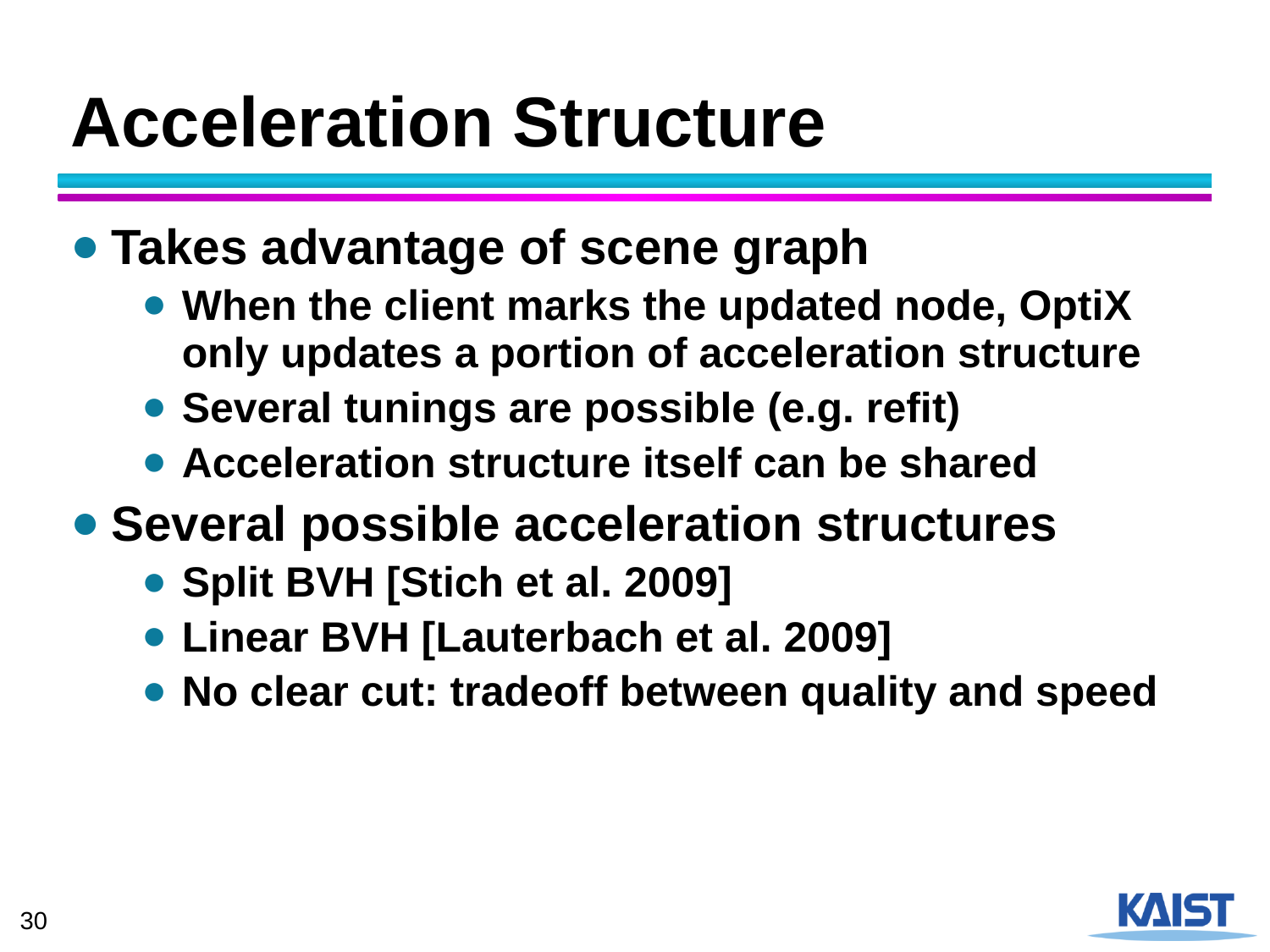

# Acceleration Structure
Takes advantage of scene graph
When the client marks the updated node, OptiX only updates a portion of acceleration structure
Several tunings are possible (e.g. refit)
Acceleration structure itself can be shared
Several possible acceleration structures
Split BVH [Stich et al. 2009]
Linear BVH [Lauterbach et al. 2009]
No clear cut: tradeoff between quality and speed